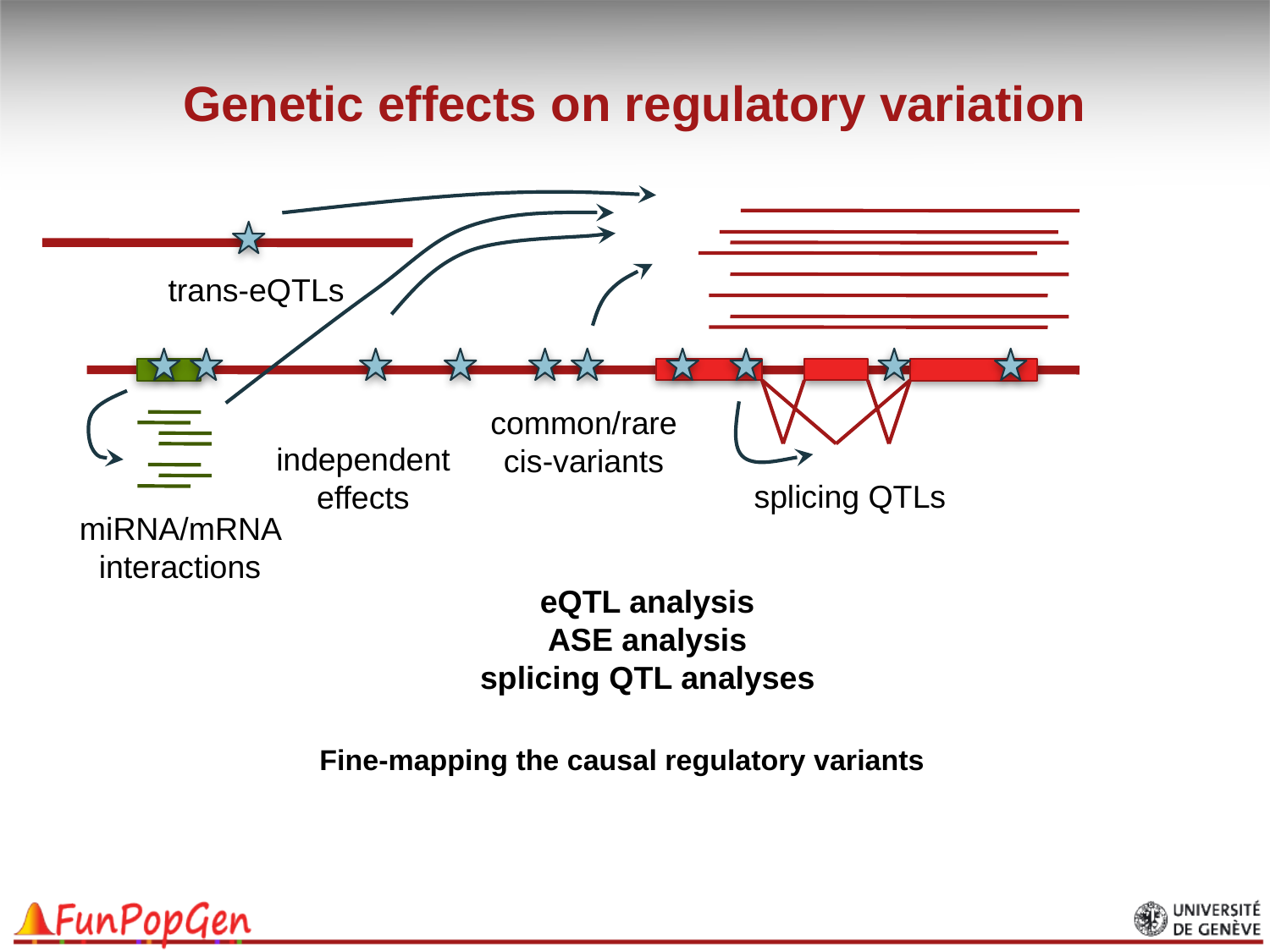

# Genetic effects on regulatory variation

trans-eQTLs

common/rare cis-variants

independent effects
splicing QTLs
miRNA/mRNA interactions
eQTL analysis
ASE analysis
splicing QTL analyses
Fine-mapping the causal regulatory variants